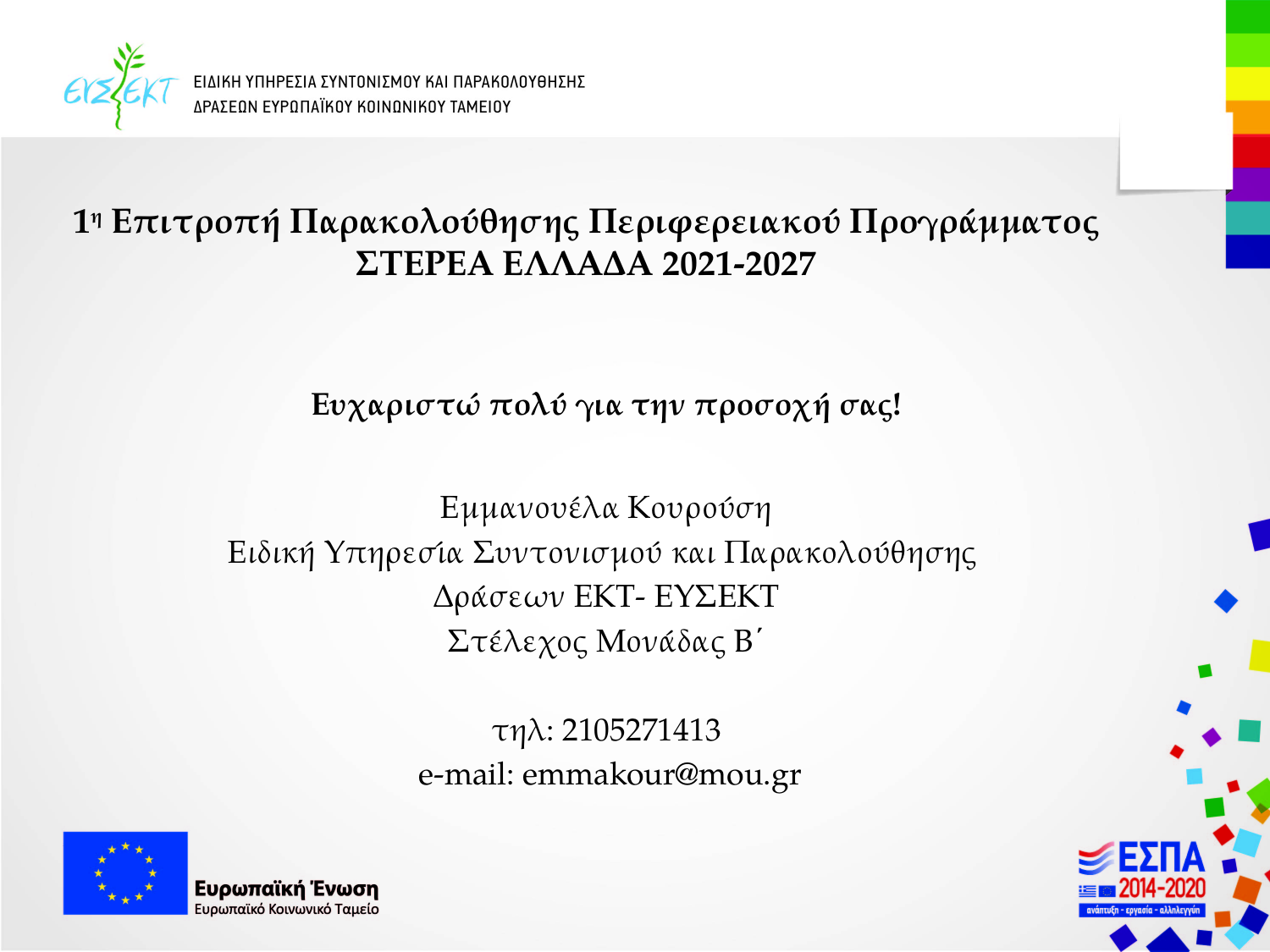

# 1η Επιτροπή Παρακολούθησης Περιφερειακού Προγράμματος ΣΤΕΡΕΑ ΕΛΛΑΔΑ 2021-2027

Ευχαριστώ πολύ για την προσοχή σας!

Εμμανουέλα Κουρούση
Ειδική Υπηρεσία Συντονισμού και Παρακολούθησης
Δράσεων ΕΚΤ- ΕΥΣΕΚΤ
Στέλεχος Μονάδας Β΄

τηλ: 2105271413
 e-mail: emmakour@mou.gr